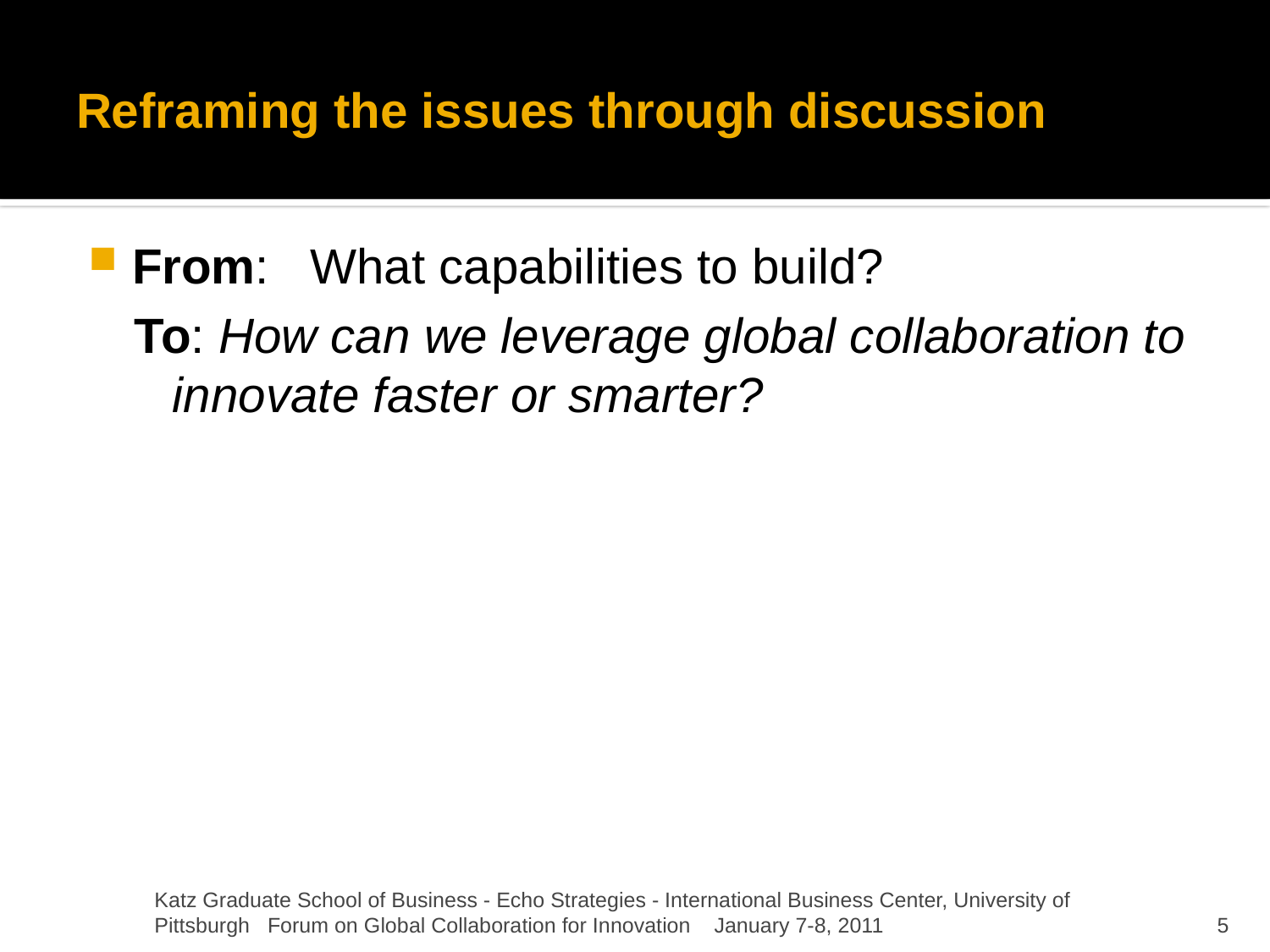

# Reframing the issues through discussion
From:   What capabilities to build?
To: How can we leverage global collaboration to innovate faster or smarter?

Katz Graduate School of Business - Echo Strategies - International Business Center, University of Pittsburgh   Forum on Global Collaboration for Innovation    January 7-8, 2011
5